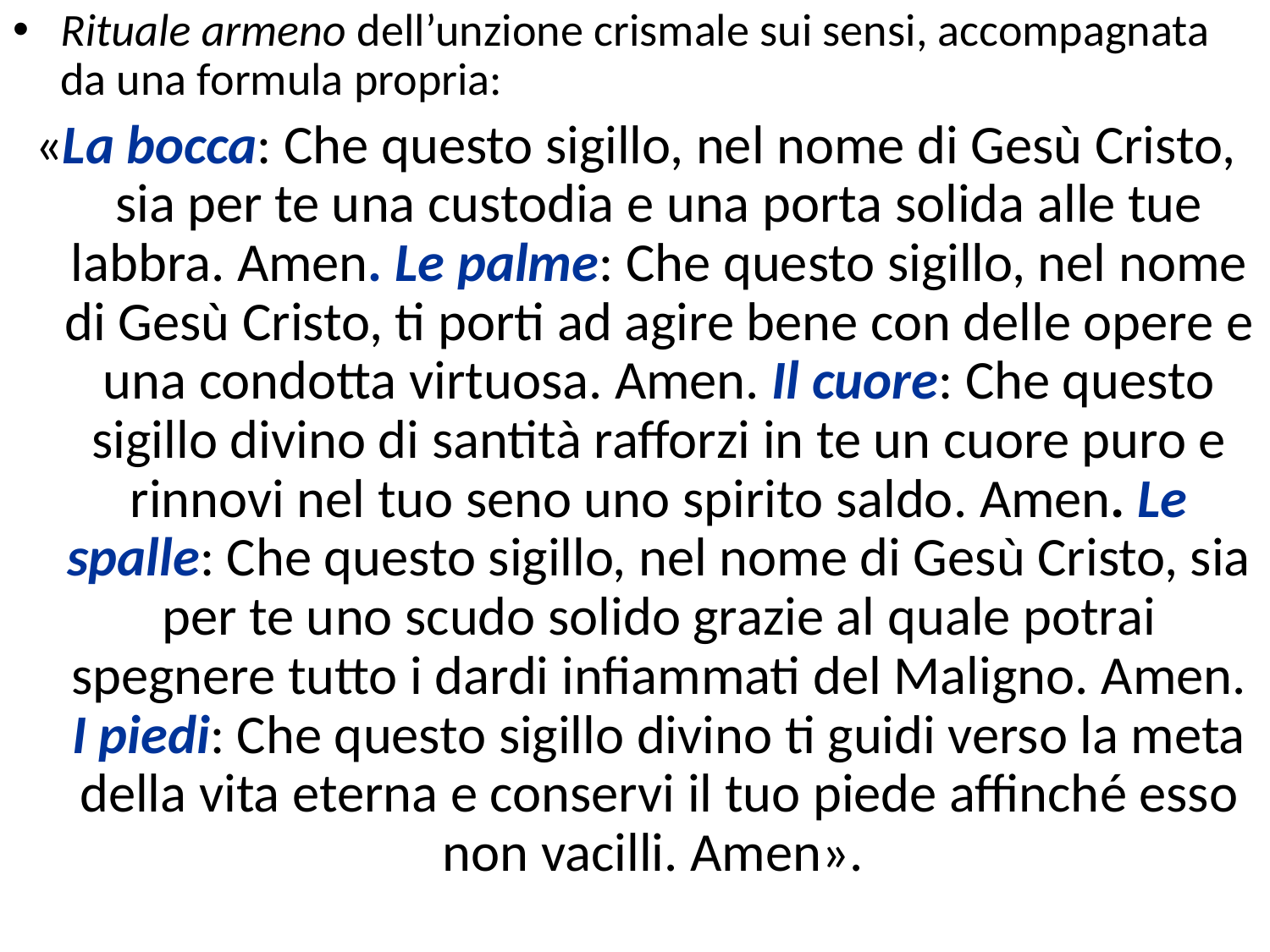

Rituale armeno dell’unzione crismale sui sensi, accompagnata da una formula propria:
«La bocca: Che questo sigillo, nel nome di Gesù Cristo, sia per te una custodia e una porta solida alle tue labbra. Amen. Le palme: Che questo sigillo, nel nome di Gesù Cristo, ti porti ad agire bene con delle opere e una condotta virtuosa. Amen. Il cuore: Che questo sigillo divino di santità rafforzi in te un cuore puro e rinnovi nel tuo seno uno spirito saldo. Amen. Le spalle: Che questo sigillo, nel nome di Gesù Cristo, sia per te uno scudo solido grazie al quale potrai spegnere tutto i dardi infiammati del Maligno. Amen. I piedi: Che questo sigillo divino ti guidi verso la meta della vita eterna e conservi il tuo piede affinché esso non vacilli. Amen».